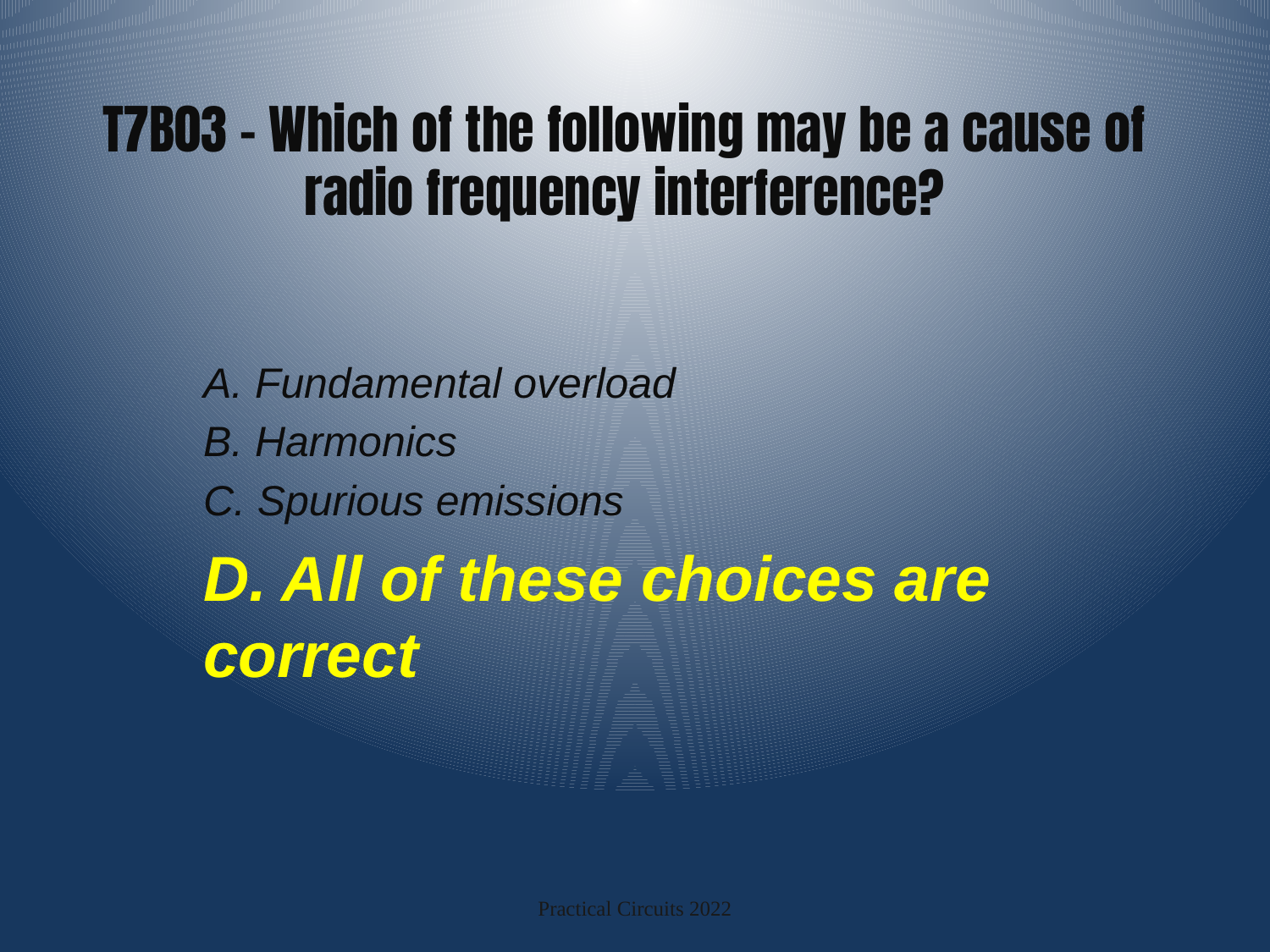

# T7B03 - Which of the following may be a cause of radio frequency interference?
A. Fundamental overload
B. Harmonics
C. Spurious emissions
D. All of these choices are correct

Practical Circuits 2022